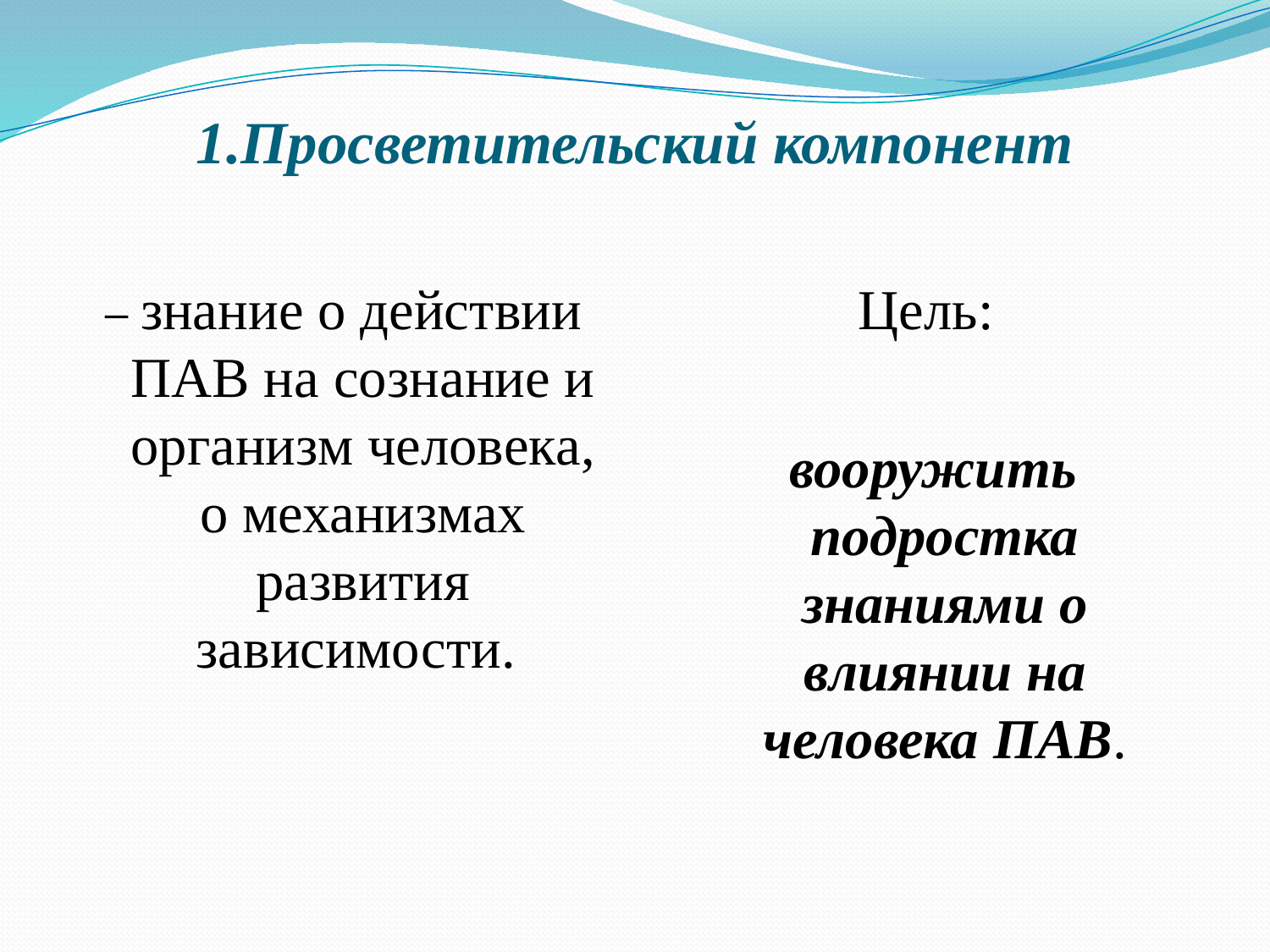

# 1.Просветительский компонент
– знание о действии ПАВ на сознание и организм человека, о механизмах развития зависимости.
Цель:

 вооружить подростка знаниями о влиянии на человека ПАВ.